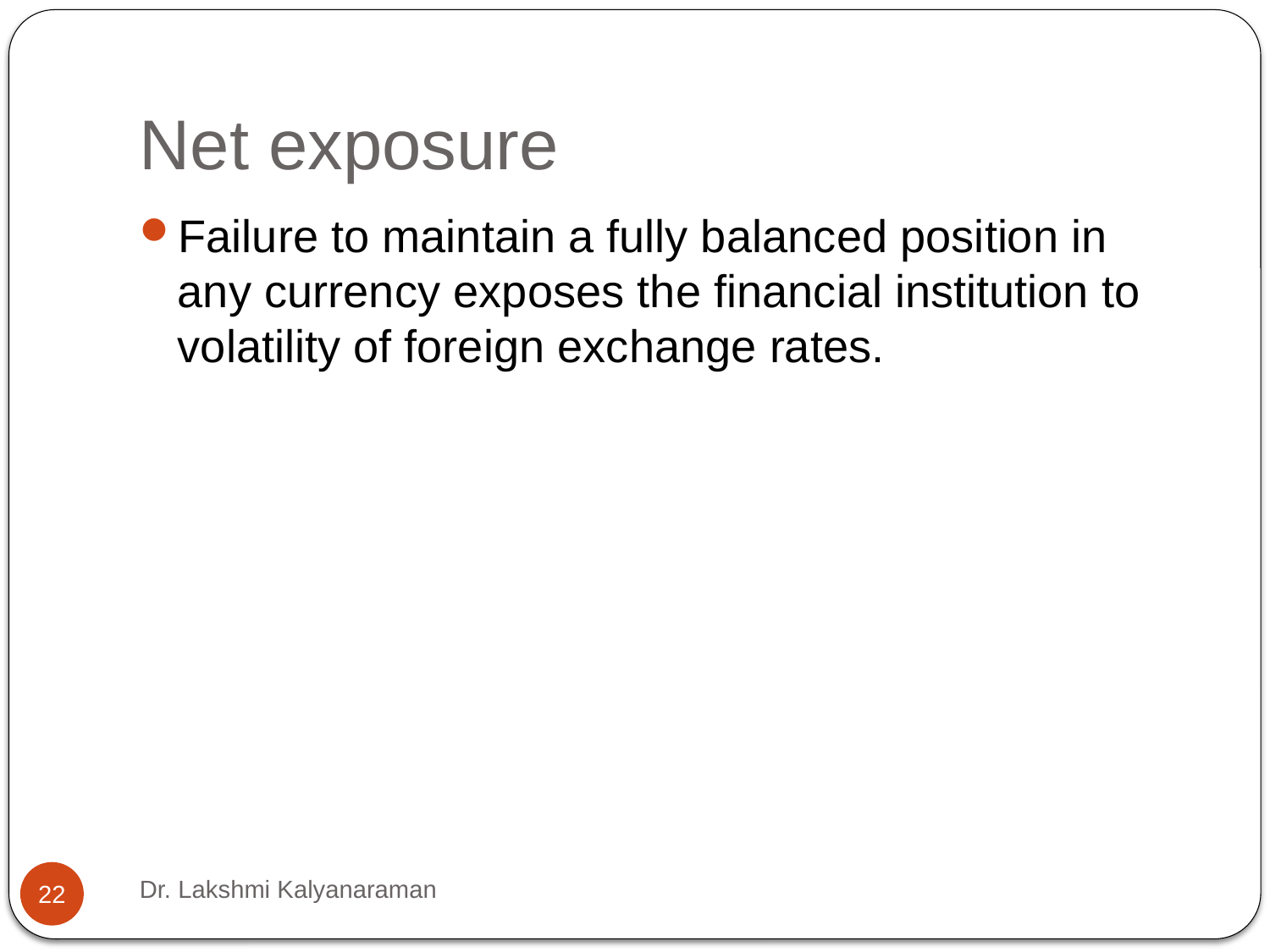

# Net exposure
Failure to maintain a fully balanced position in any currency exposes the financial institution to volatility of foreign exchange rates.
Dr. Lakshmi Kalyanaraman
22